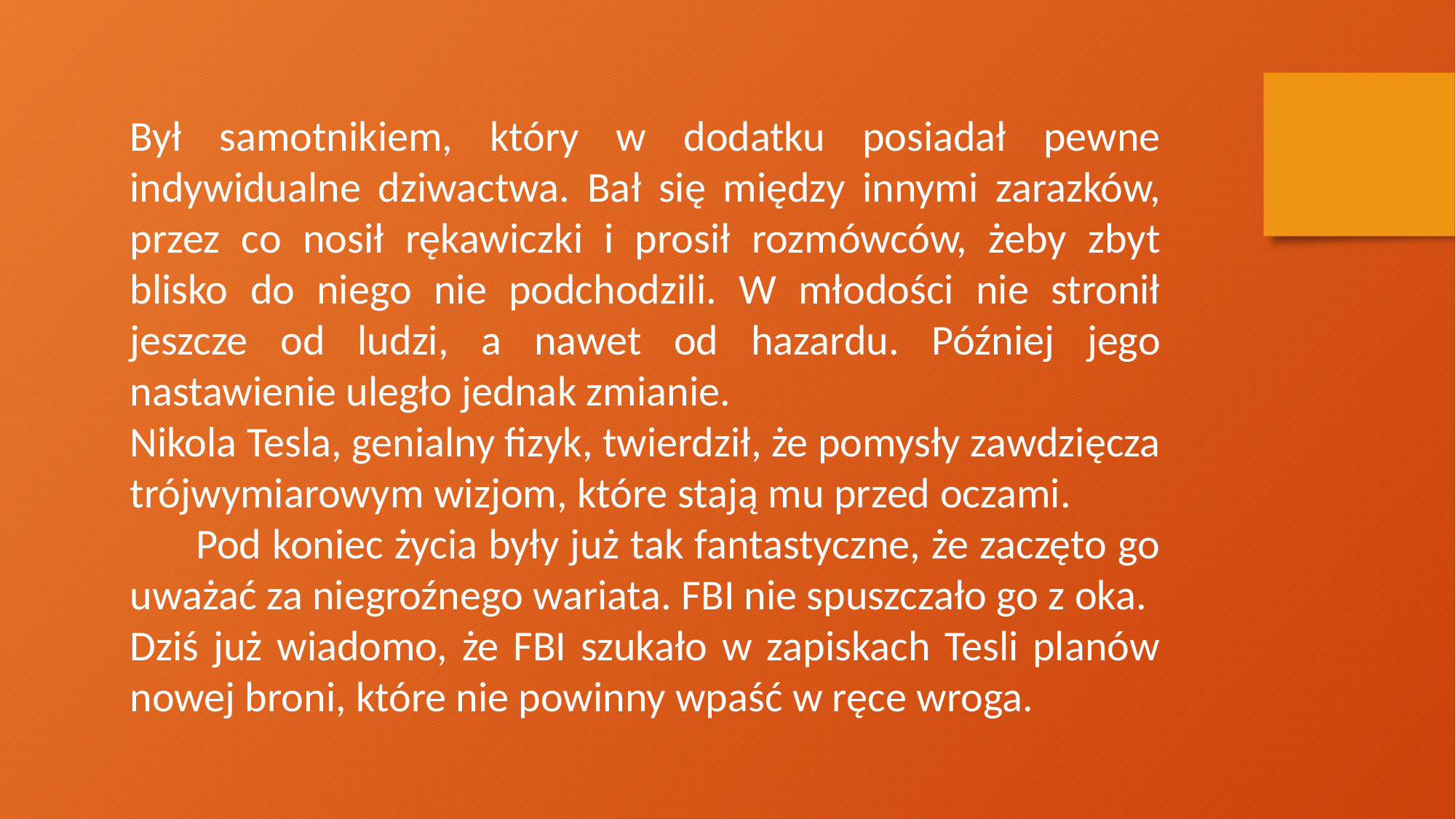

Był samotnikiem, który w dodatku posiadał pewne indywidualne dziwactwa. Bał się między innymi zarazków, przez co nosił rękawiczki i prosił rozmówców, żeby zbyt blisko do niego nie podchodzili. W młodości nie stronił jeszcze od ludzi, a nawet od hazardu. Później jego nastawienie uległo jednak zmianie.
Nikola Tesla, genialny fizyk, twierdził, że pomysły zawdzięcza trójwymiarowym wizjom, które stają mu przed oczami.                Pod koniec życia były już tak fantastyczne, że zaczęto go uważać za niegroźnego wariata. FBI nie spuszczało go z oka.
Dziś już wiadomo, że FBI szukało w zapiskach Tesli planów nowej broni, które nie powinny wpaść w ręce wroga.